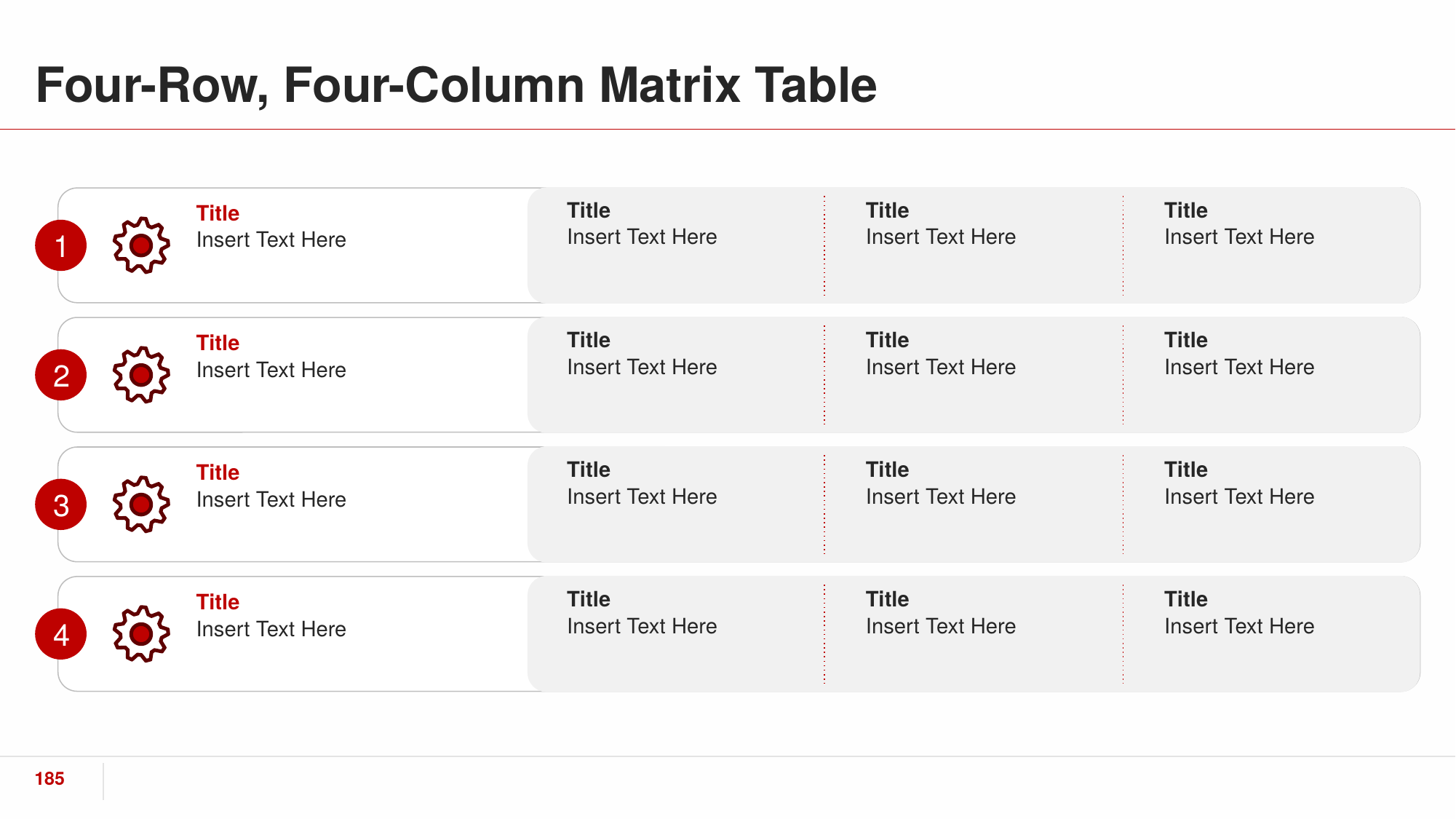

# Four-Row, Four-Column Matrix Table

Title
Title
Title
Title

1
Insert Text Here
Insert Text Here
Insert Text Here
Insert Text Here

Title
Title
Title
Title

2
Insert Text Here
Insert Text Here
Insert Text Here
Insert Text Here

Title
Title
Title
Title

3
Insert Text Here
Insert Text Here
Insert Text Here
Insert Text Here

Title
Title
Title
Title

4
Insert Text Here
Insert Text Here
Insert Text Here
Insert Text Here
185